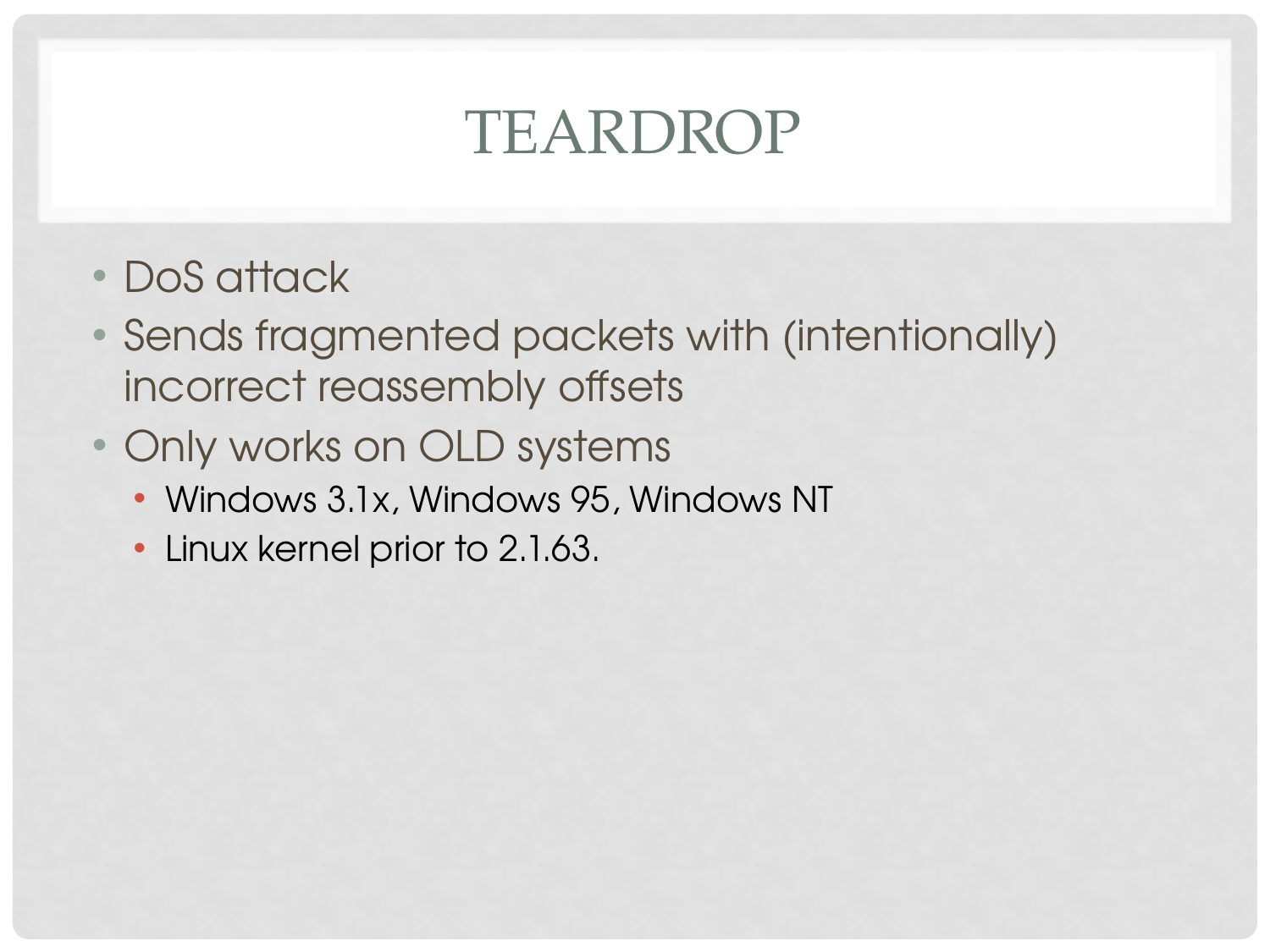

# teardrop
DoS attack
Sends fragmented packets with (intentionally) incorrect reassembly offsets
Only works on OLD systems
Windows 3.1x, Windows 95, Windows NT
Linux kernel prior to 2.1.63.